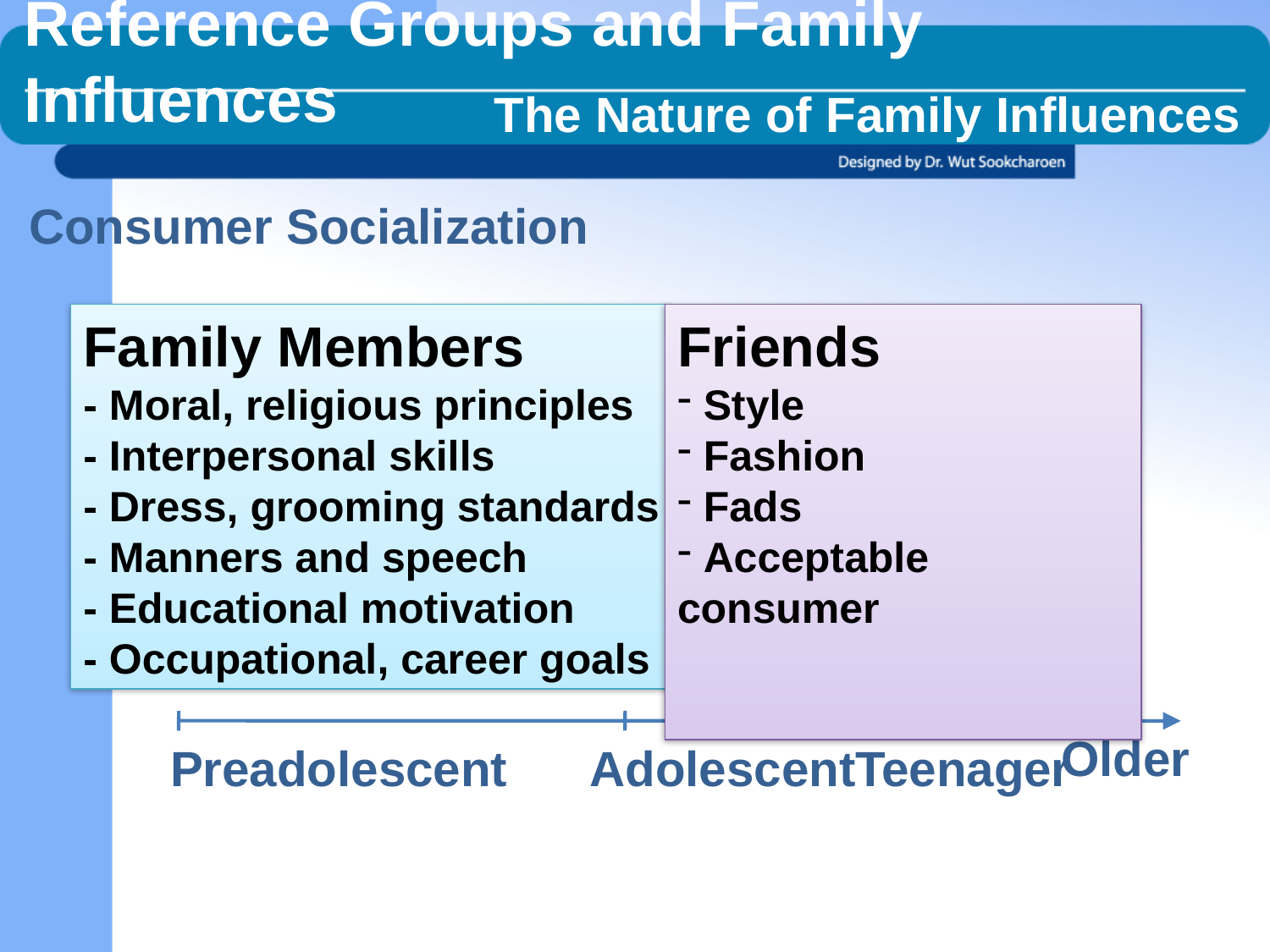

Reference Groups and Family Influences
The Nature of Family Influences
Consumer Socialization
Family Members
- Moral, religious principles
- Interpersonal skills
- Dress, grooming standards
- Manners and speech
- Educational motivation
- Occupational, career goals
Friends
 Style
 Fashion
 Fads
 Acceptable consumer

Older
Preadolescent
Adolescent
Teenager